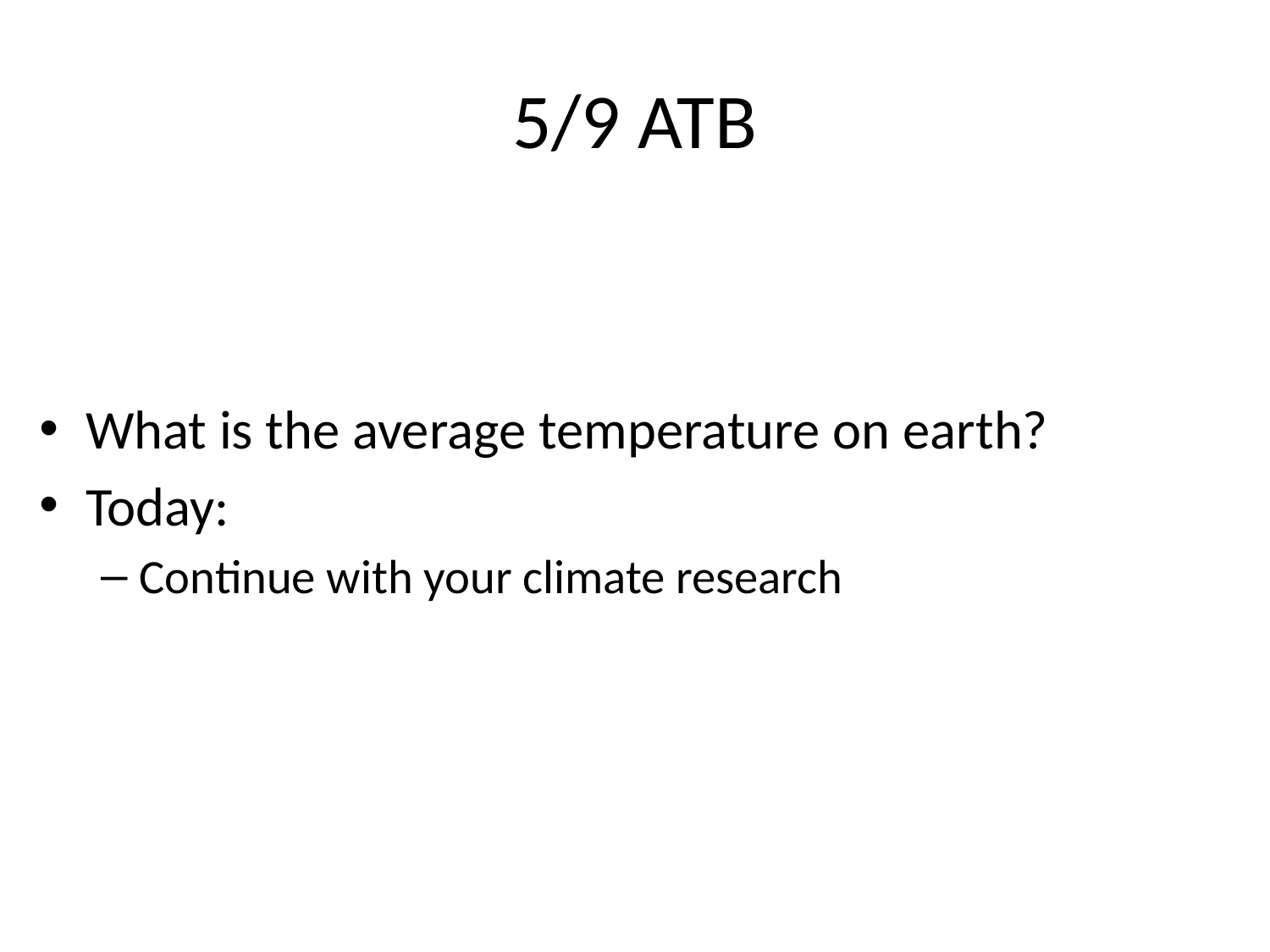

# 5/9 ATB
What is the average temperature on earth?
Today:
Continue with your climate research